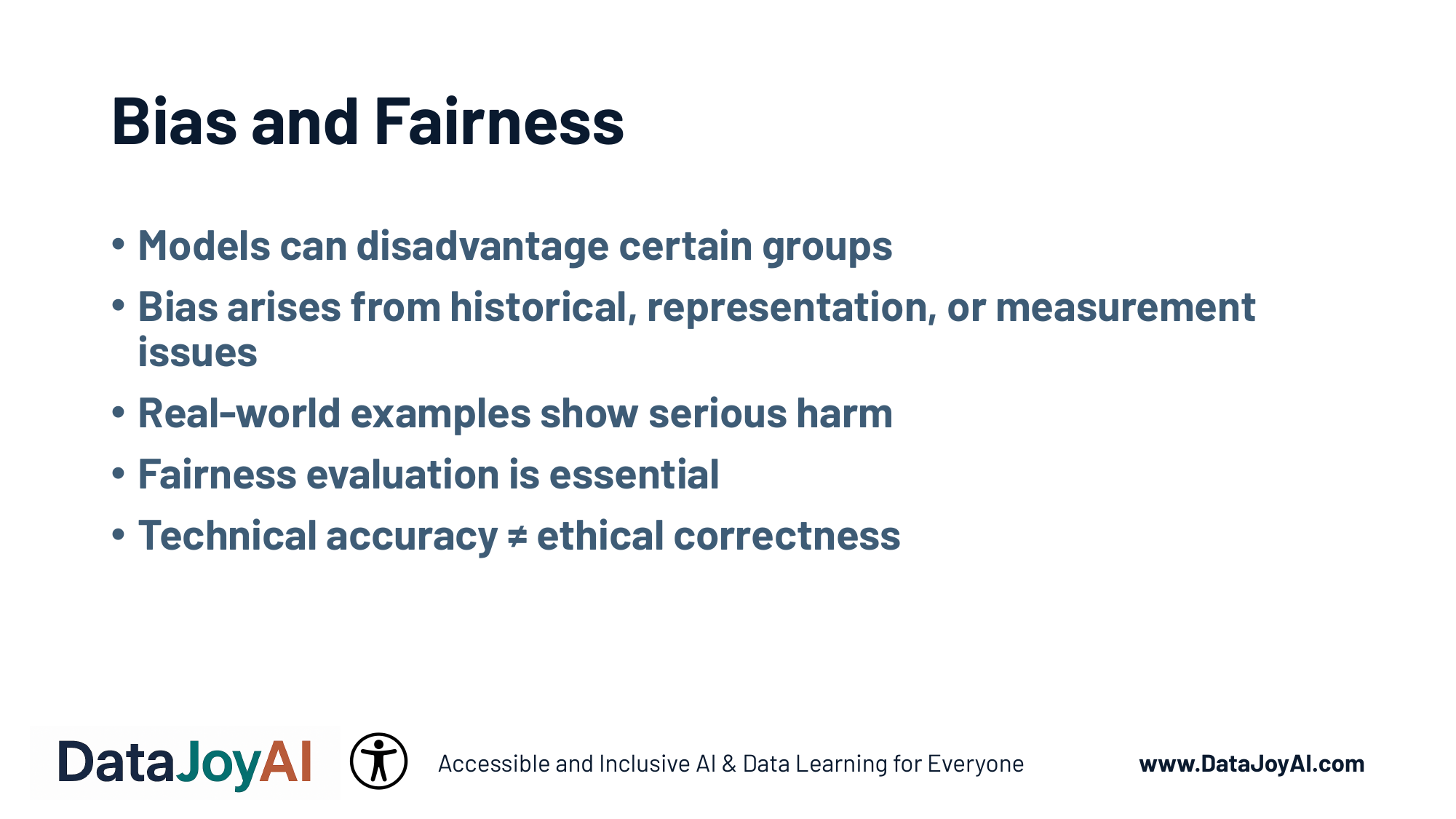

# Bias and Fairness
Models can disadvantage certain groups
Bias arises from historical, representation, or measurement issues
Real-world examples show serious harm
Fairness evaluation is essential
Technical accuracy ≠ ethical correctness